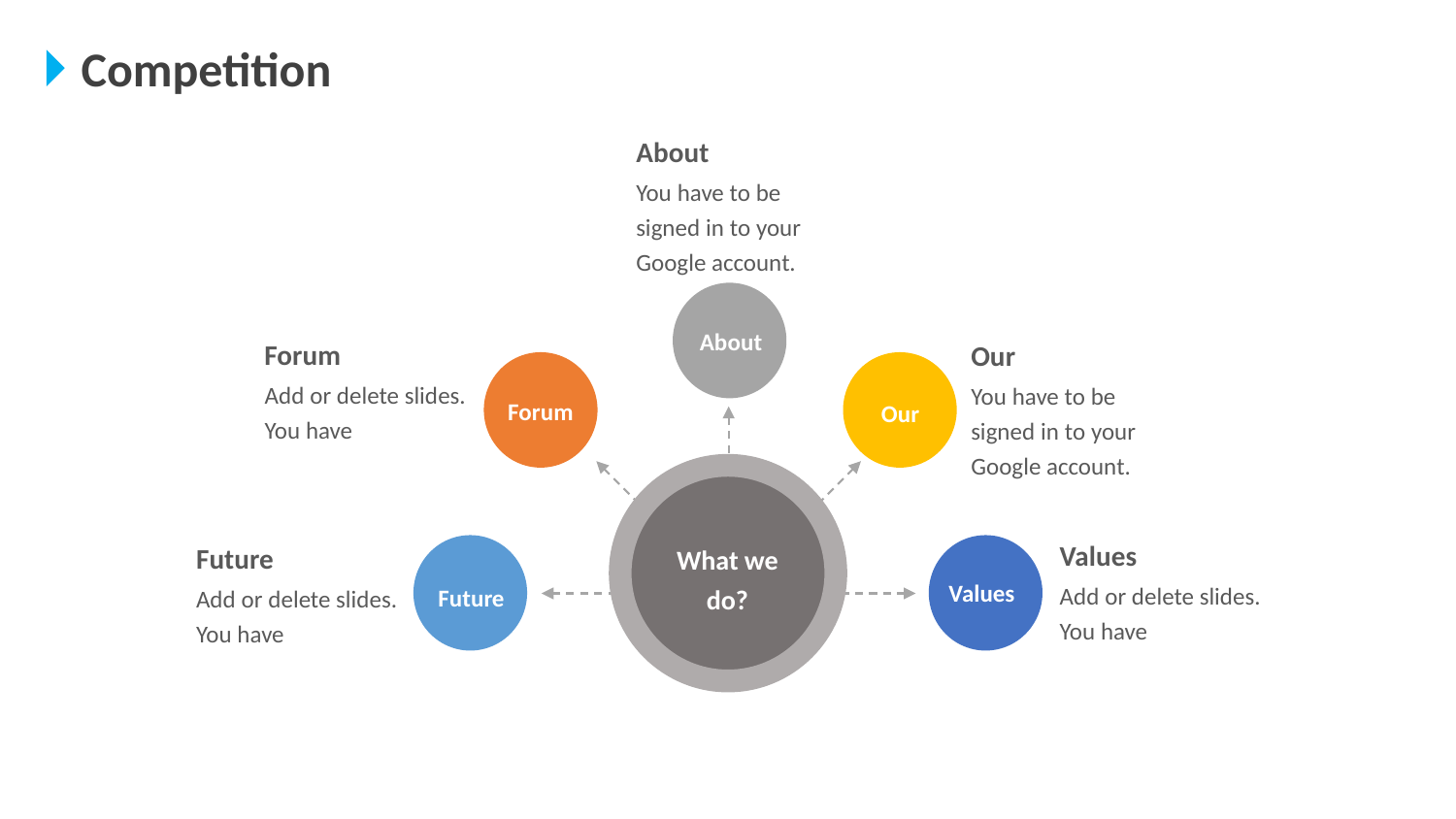

Competition

About
You have to be signed in to your  Google account.

About
Forum
Our

Add or delete slides. You have
You have to be signed in to your  Google account.
Forum
Our

What we do?
Values
Future

Values
Future
Add or delete slides. You have
Add or delete slides. You have